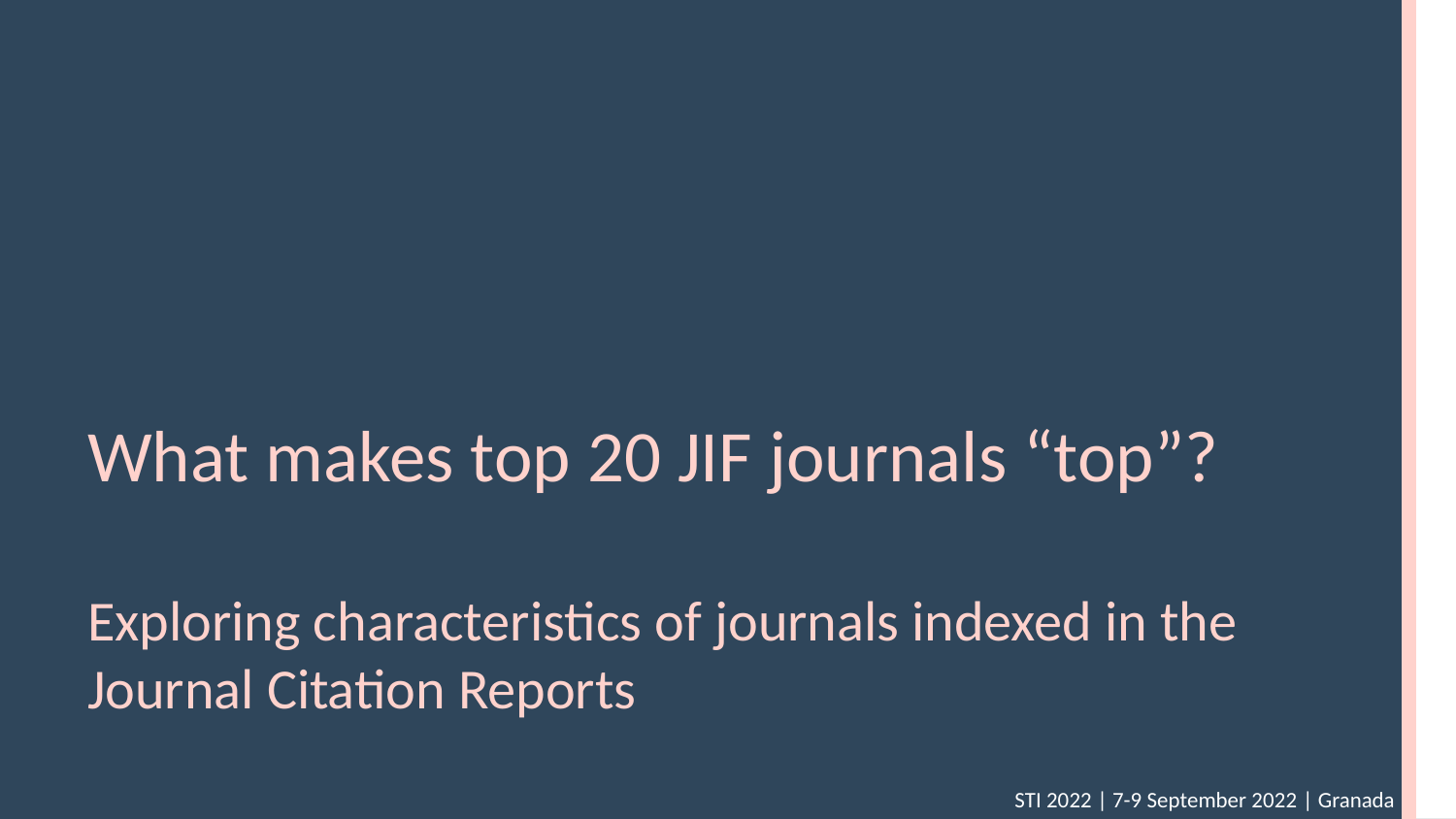

What makes top 20 JIF journals “top”?

Exploring characteristics of journals indexed in the Journal Citation Reports
STI 2022 | 7-9 September 2022 | Granada